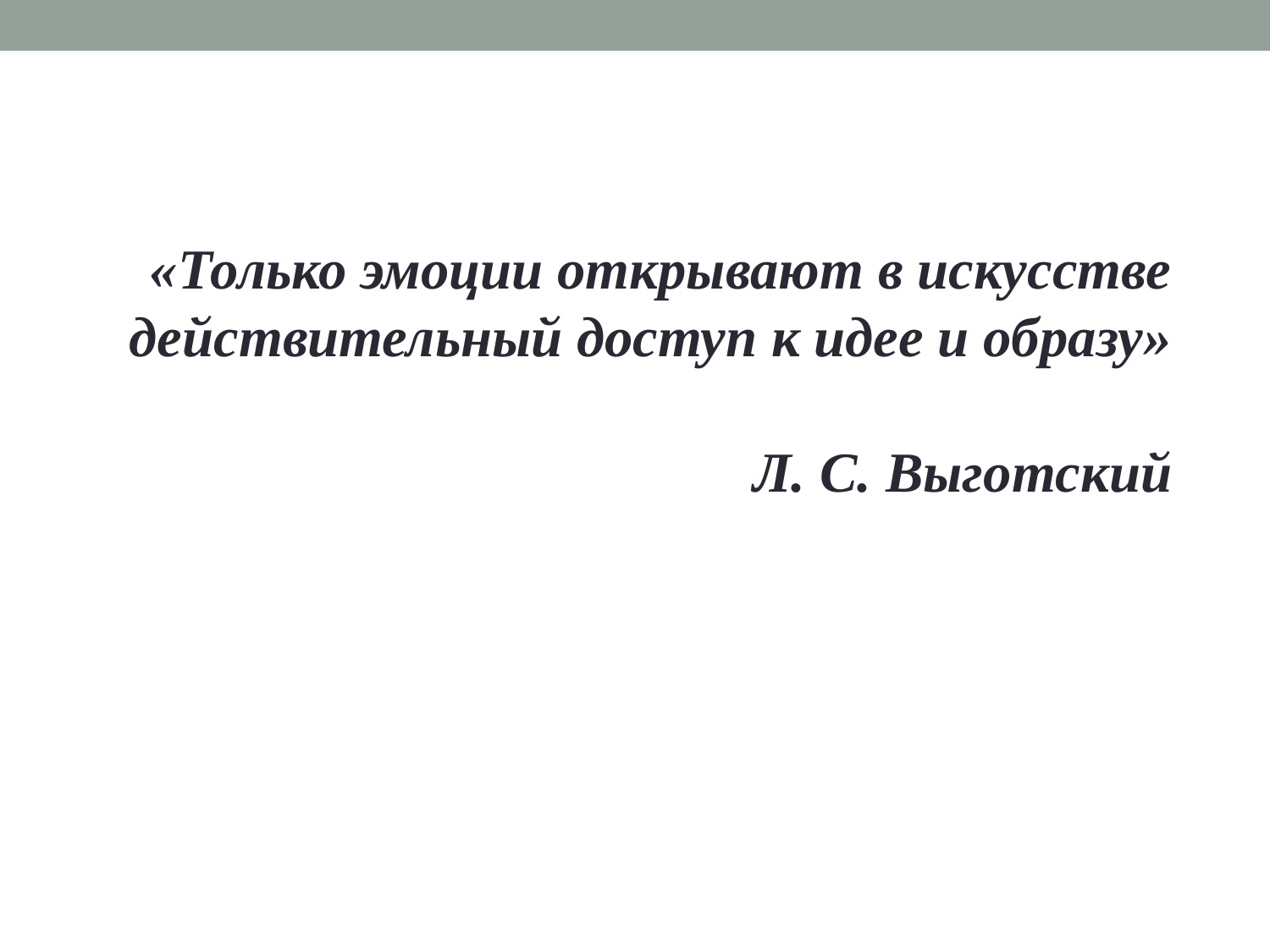

«Только эмоции открывают в искусстве
действительный доступ к идее и образу»

Л. С. Выготский